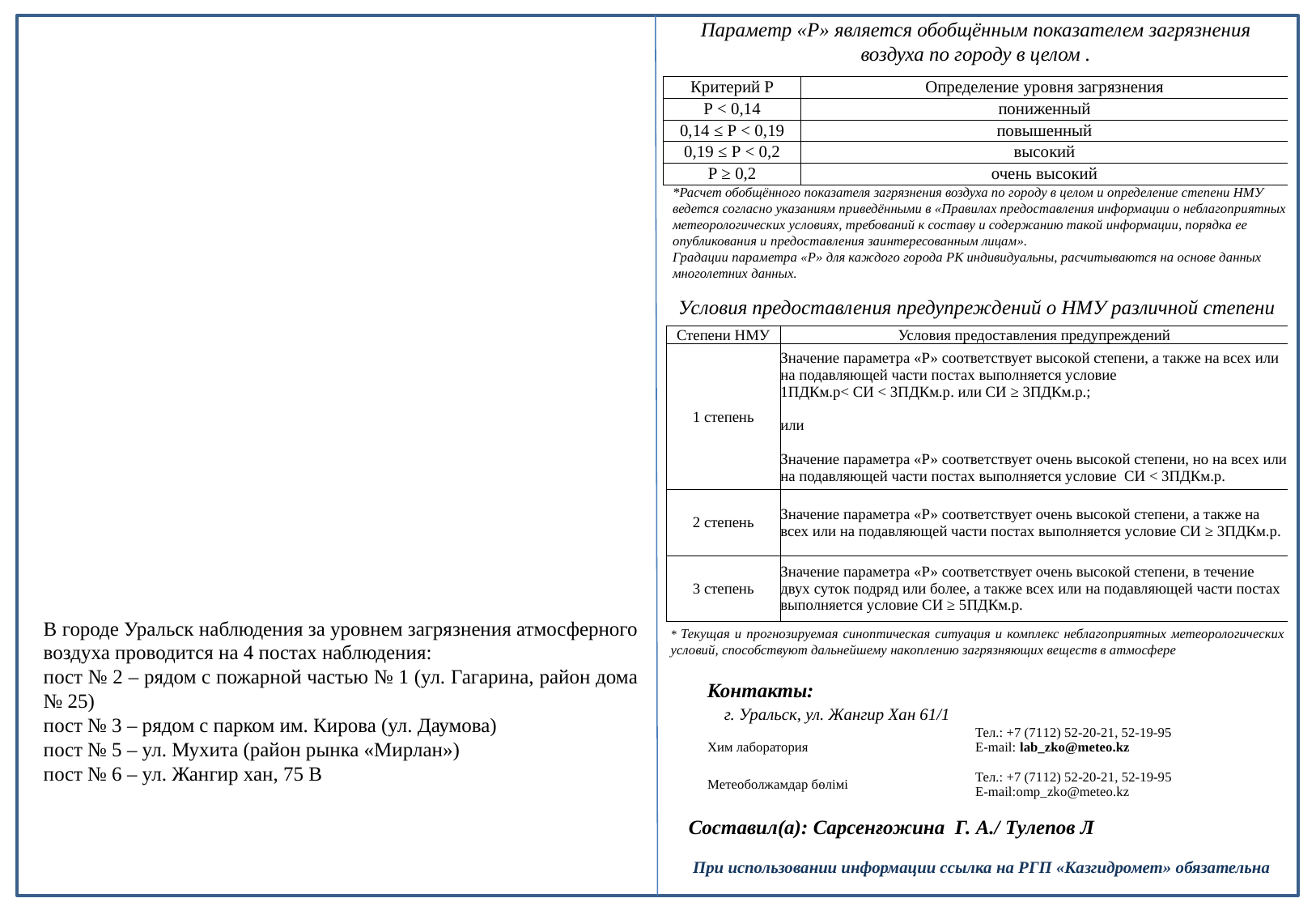

Параметр «Р» является обобщённым показателем загрязнения воздуха по городу в целом .

| Критерий Р | Определение уровня загрязнения |
| --- | --- |
| Р < 0,14 | пониженный |
| 0,14 ≤ Р < 0,19 | повышенный |
| 0,19 ≤ Р < 0,2 | высокий |
| Р ≥ 0,2 | очень высокий |
*Расчет обобщённого показателя загрязнения воздуха по городу в целом и определение степени НМУ ведется согласно указаниям приведёнными в «Правилах предоставления информации о неблагоприятных метеорологических условиях, требований к составу и содержанию такой информации, порядка ее опубликования и предоставления заинтересованным лицам».
Градации параметра «Р» для каждого города РК индивидуальны, расчитываются на основе данных многолетних данных.
Условия предоставления предупреждений о НМУ различной степени
| Степени НМУ | Условия предоставления предупреждений |
| --- | --- |
| 1 степень | Значение параметра «Р» соответствует высокой степени, а также на всех или на подавляющей части постах выполняется условие 1ПДКм.р< СИ < 3ПДКм.р. или СИ ≥ 3ПДКм.р.; или Значение параметра «Р» соответствует очень высокой степени, но на всех или на подавляющей части постах выполняется условие СИ < 3ПДКм.р. |
| 2 степень | Значение параметра «Р» соответствует очень высокой степени, а также на всех или на подавляющей части постах выполняется условие СИ ≥ 3ПДКм.р. |
| 3 степень | Значение параметра «Р» соответствует очень высокой степени, в течение двух суток подряд или более, а также всех или на подавляющей части постах выполняется условие СИ ≥ 5ПДКм.р. |

Контакты:

г. Уральск, ул. Жангир Хан 61/1
| Хим лаборатория | Тел.: +7 (7112) 52-20-21, 52-19-95 E-mail: lab\_zko@meteo.kz |
| --- | --- |
| Метеоболжамдар бөлімі | Тел.: +7 (7112) 52-20-21, 52-19-95 E-mail:omp\_zko@meteo.kz |
В городе Уральск наблюдения за уровнем загрязнения атмосферного воздуха проводится на 4 постах наблюдения:
пост № 2 – рядом с пожарной частью № 1 (ул. Гагарина, район дома № 25)
пост № 3 – рядом с парком им. Кирова (ул. Даумова)
пост № 5 – ул. Мухита (район рынка «Мирлан»)
пост № 6 – ул. Жангир хан, 75 В

* Текущая и прогнозируемая синоптическая ситуация и комплекс неблагоприятных метеорологических условий, способствуют дальнейшему накоплению загрязняющих веществ в атмосфере
  Составил(а): Сарсенғожина  Г. А./ Тулепов Л
При использовании информации ссылка на РГП «Казгидромет» обязательна